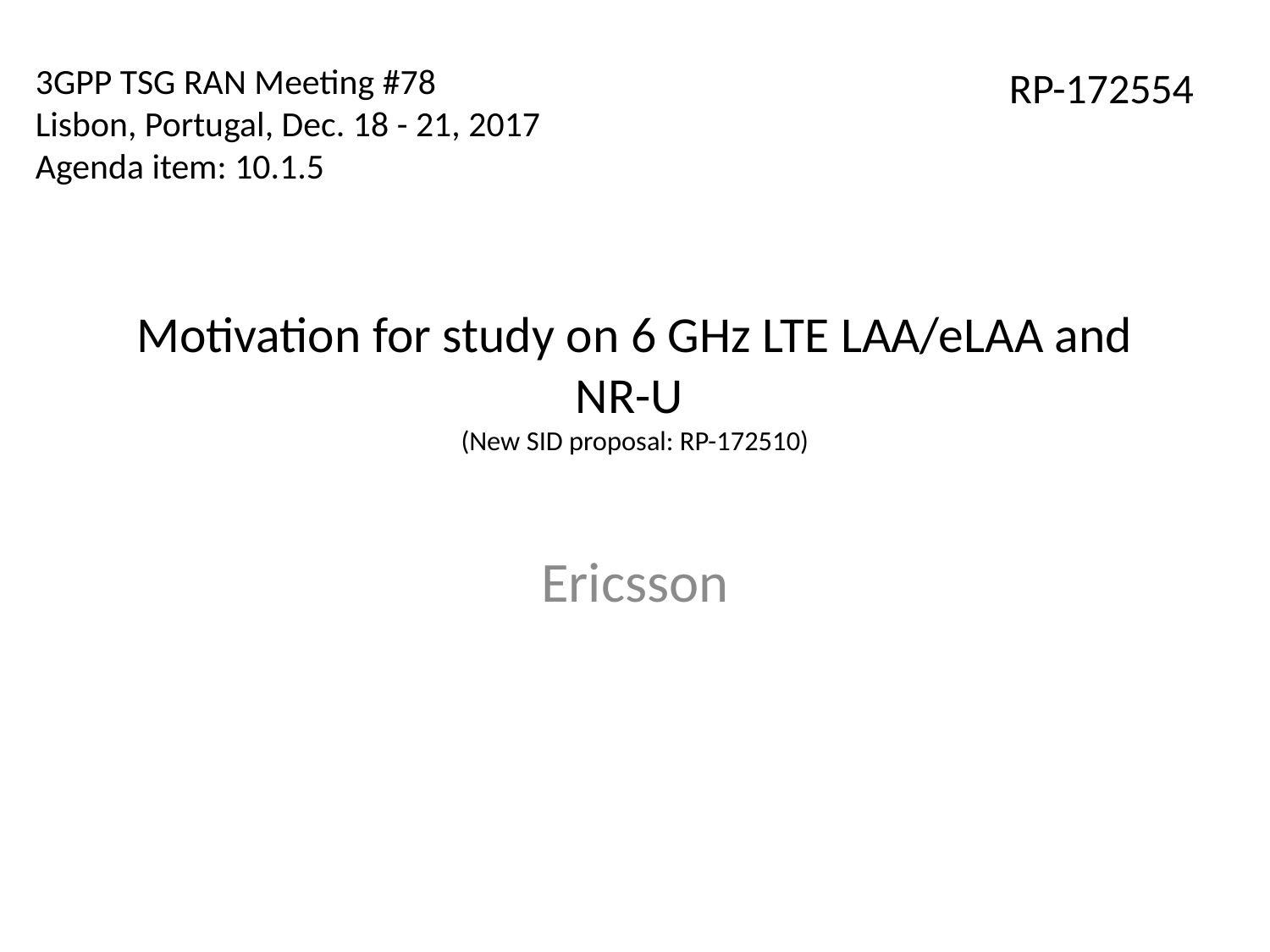

3GPP TSG RAN Meeting #78
Lisbon, Portugal, Dec. 18 - 21, 2017
Agenda item: 10.1.5
RP-172554
# Motivation for study on 6 GHz LTE LAA/eLAA and NR-U (New SID proposal: RP-172510)
Ericsson